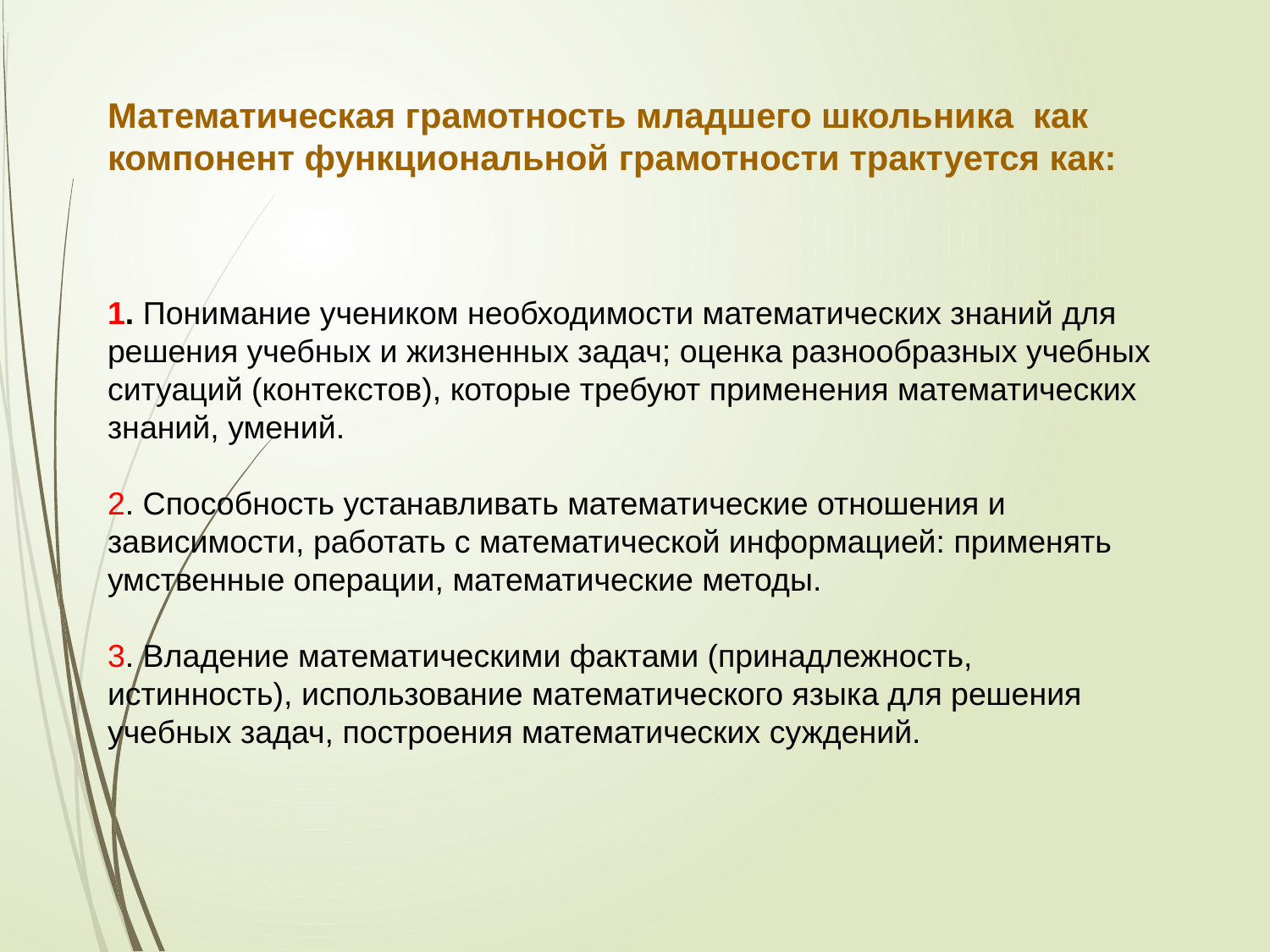

# Математическая грамотность младшего школьника  как компонент функциональной грамотности трактуется как:

1. Понимание учеником необходимости математических знаний для решения учебных и жизненных задач; оценка разнообразных учебных ситуаций (контекстов), которые требуют применения математических знаний, умений.

2. Способность устанавливать математические отношения и зависимости, работать с математической информацией: применять умственные операции, математические методы.

3. Владение математическими фактами (принадлежность,    истинность), использование математического языка для решения учебных задач, построения математических суждений.